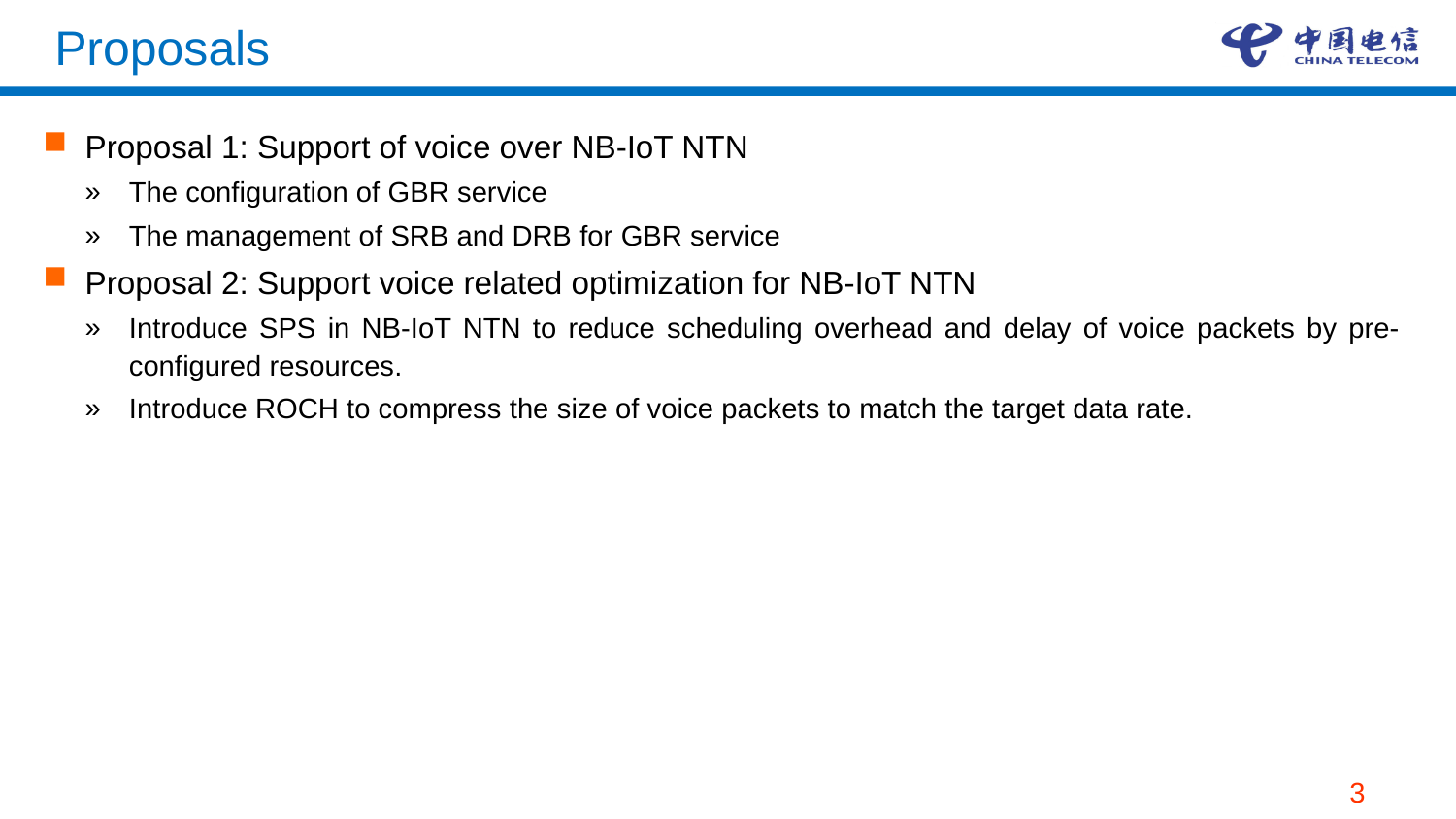

# Proposals
Proposal 1: Support of voice over NB-IoT NTN
The configuration of GBR service
The management of SRB and DRB for GBR service
Proposal 2: Support voice related optimization for NB-IoT NTN
Introduce SPS in NB-IoT NTN to reduce scheduling overhead and delay of voice packets by pre-configured resources.
Introduce ROCH to compress the size of voice packets to match the target data rate.
3